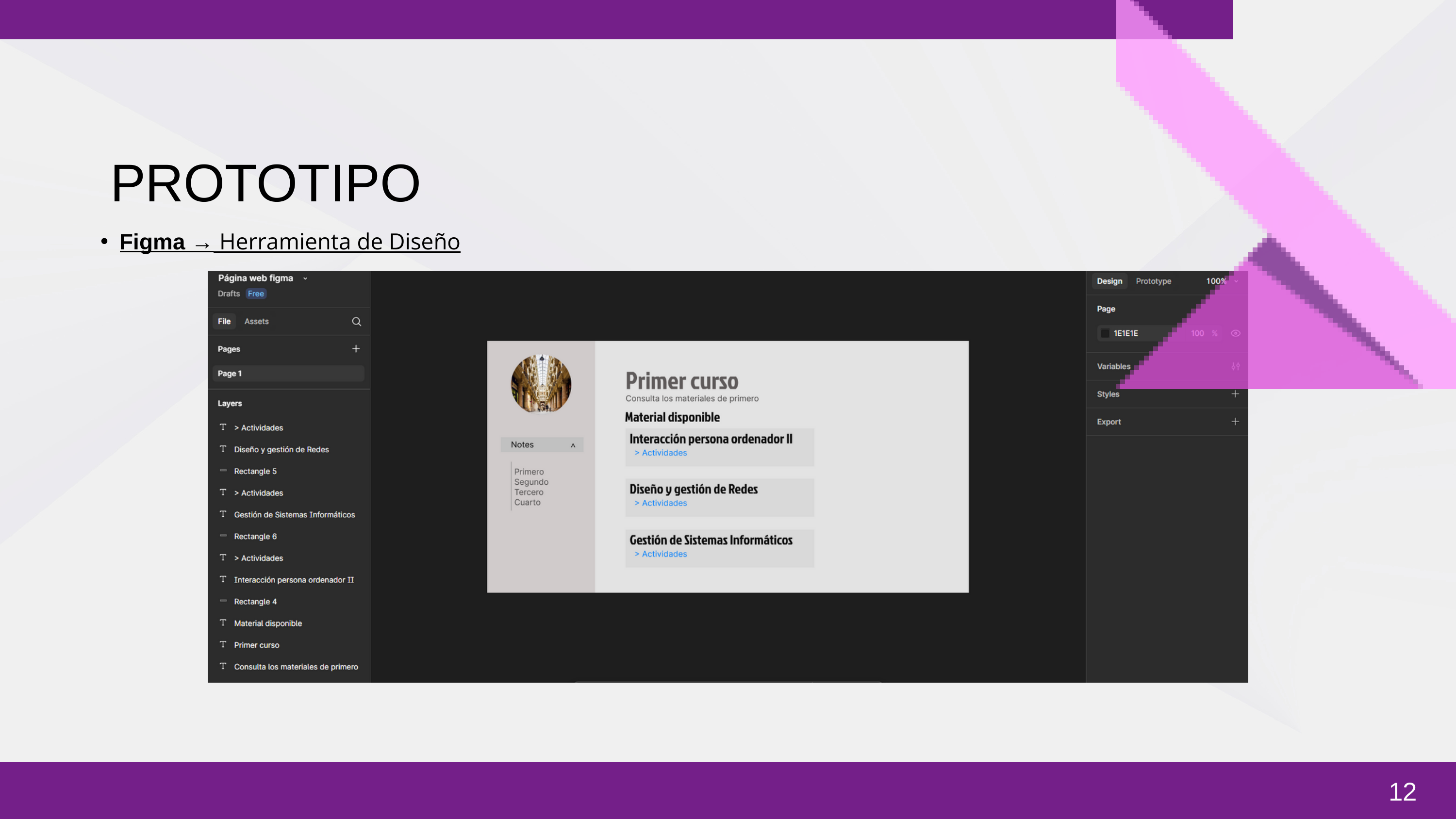

PROTOTIPO

Figma → Herramienta de Diseño

12